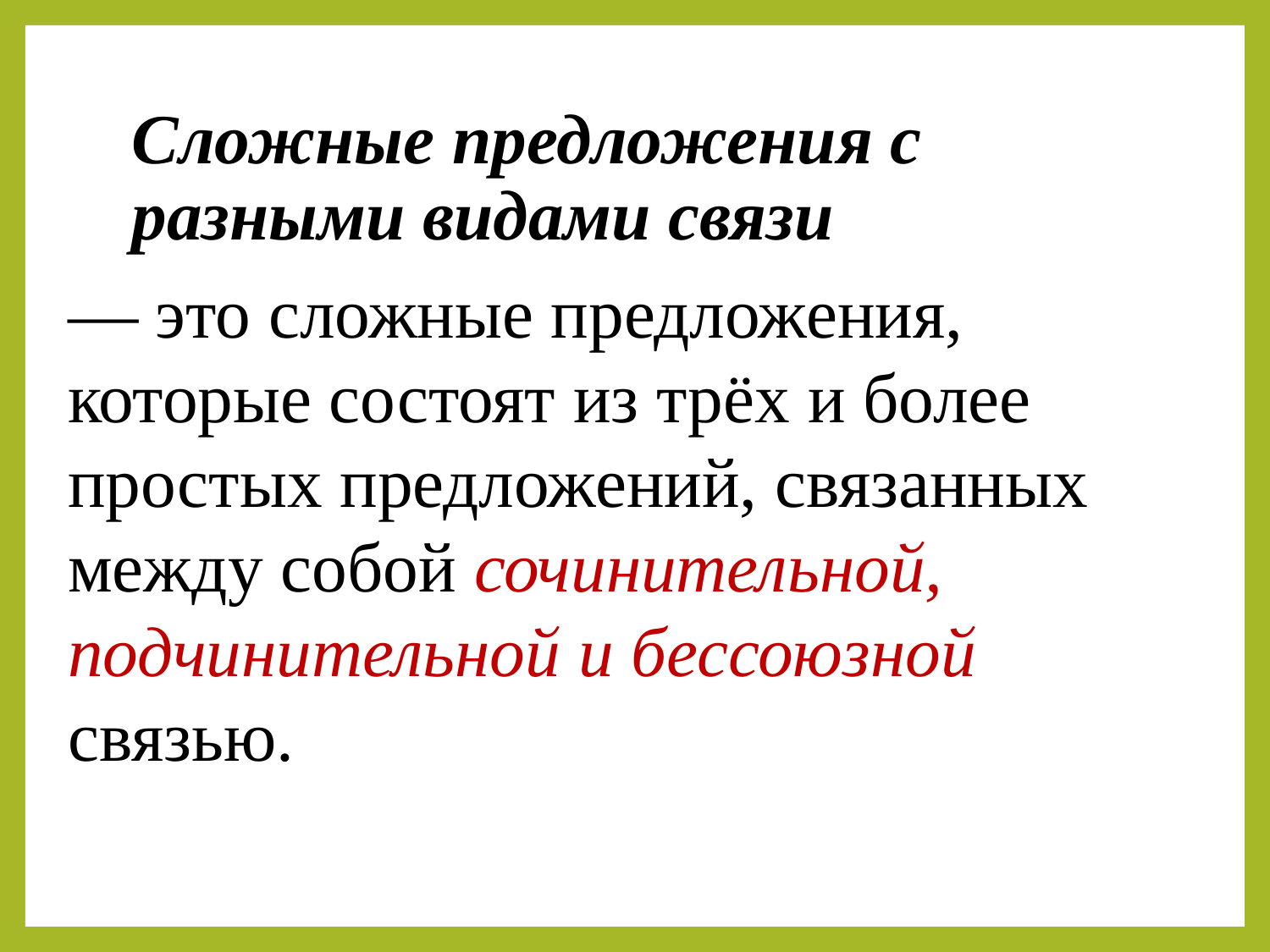

# Сложные предложения с разными видами связи
— это сложные предложения, которые состоят из трёх и более простых предложений, связанных между собой сочинительной, подчинительной и бессоюзной связью.